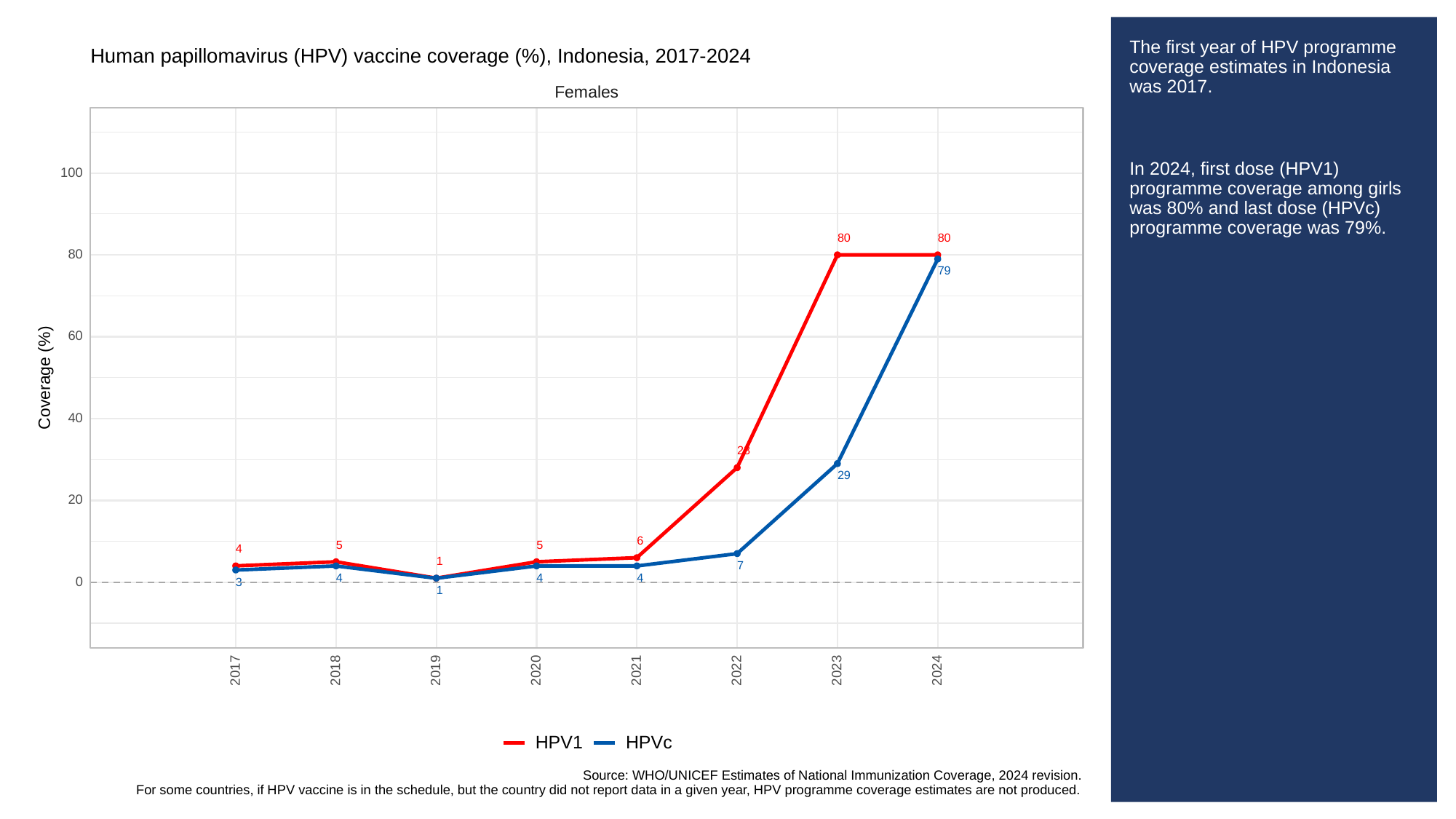

# The first year of HPV programme coverage estimates in Indonesia was 2017.

In 2024, first dose (HPV1) programme coverage among girls was 80% and last dose (HPVc) programme coverage was 79%.

Human papillomavirus (HPV) vaccine coverage (%), Indonesia, 2017-2024
Females

100

80
80
80

79

60

Coverage (%)

40

28

29
20

6

5
5
4

1

7

4
4
4

0
3

1

2023
2017
2018
2019
2020
2021
2022
2024
HPVc
HPV1

Source: WHO/UNICEF Estimates of National Immunization Coverage, 2024 revision.
For some countries, if HPV vaccine is in the schedule, but the country did not report data in a given year, HPV programme coverage estimates are not produced.